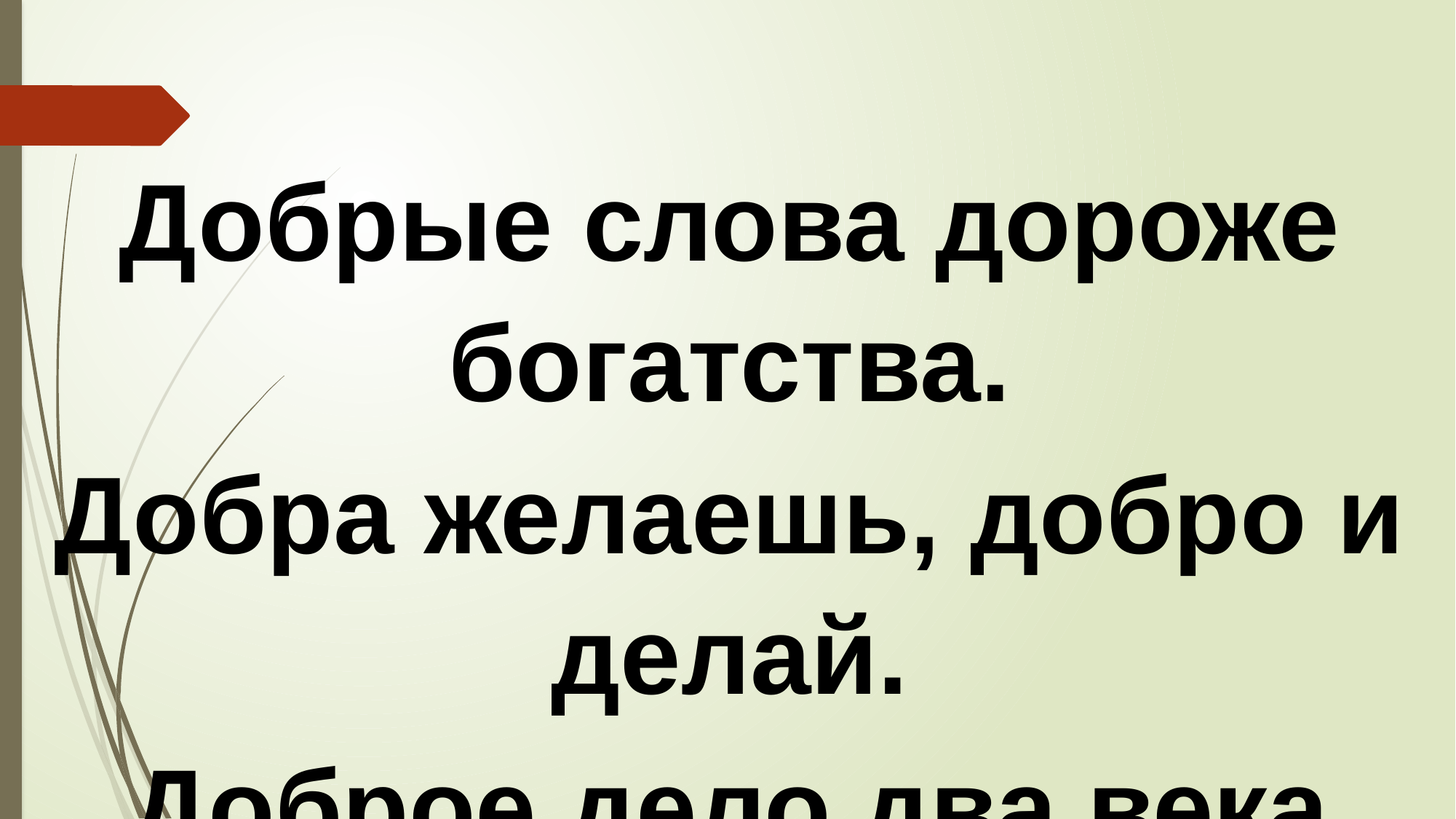

Добрые слова дороже богатства.
Добра желаешь, добро и делай.
Доброе дело два века живет.